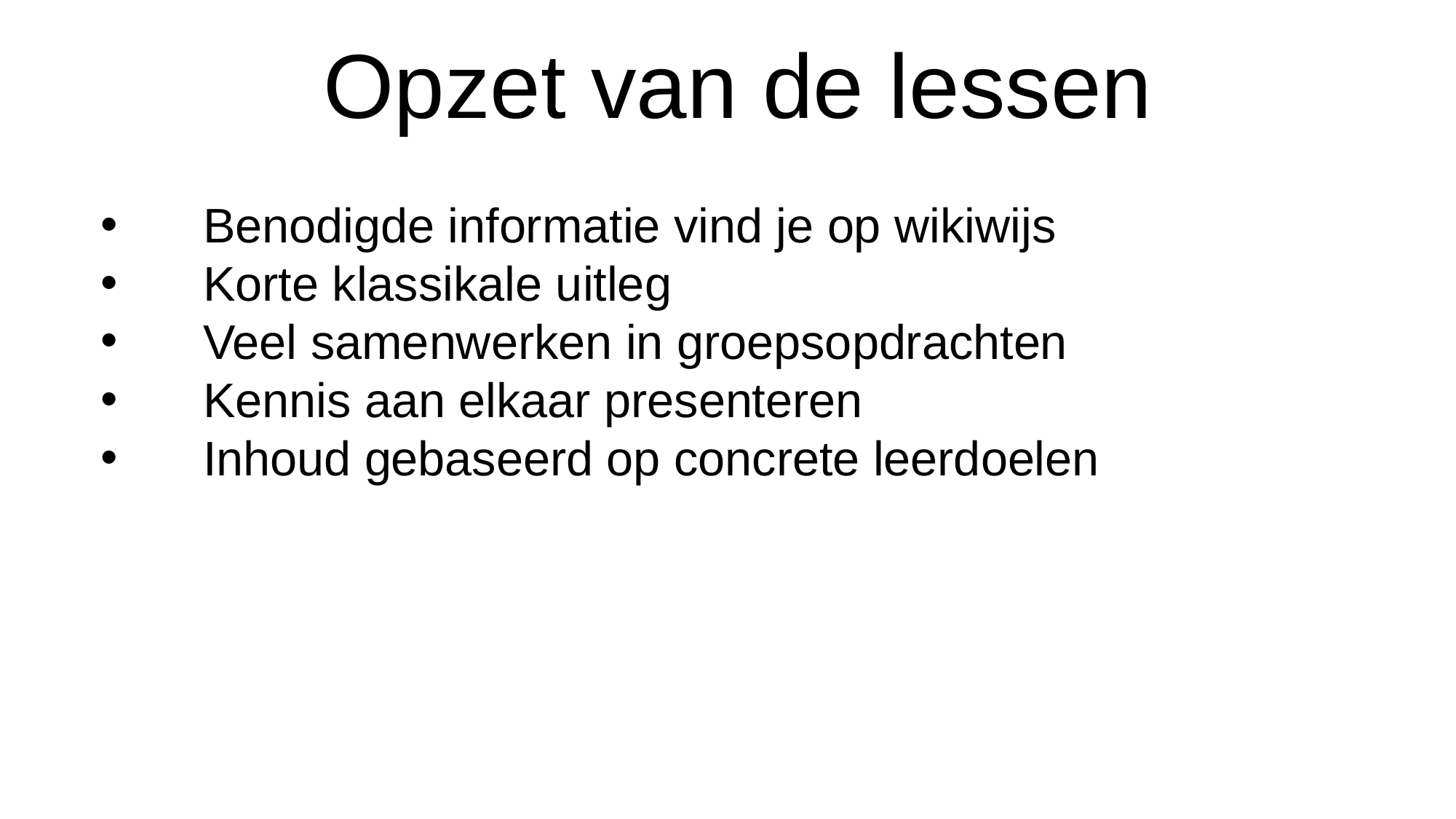

Opzet van de lessen

Benodigde informatie vind je op wikiwijs
Korte klassikale uitleg
Veel samenwerken in groepsopdrachten
Kennis aan elkaar presenteren
Inhoud gebaseerd op concrete leerdoelen